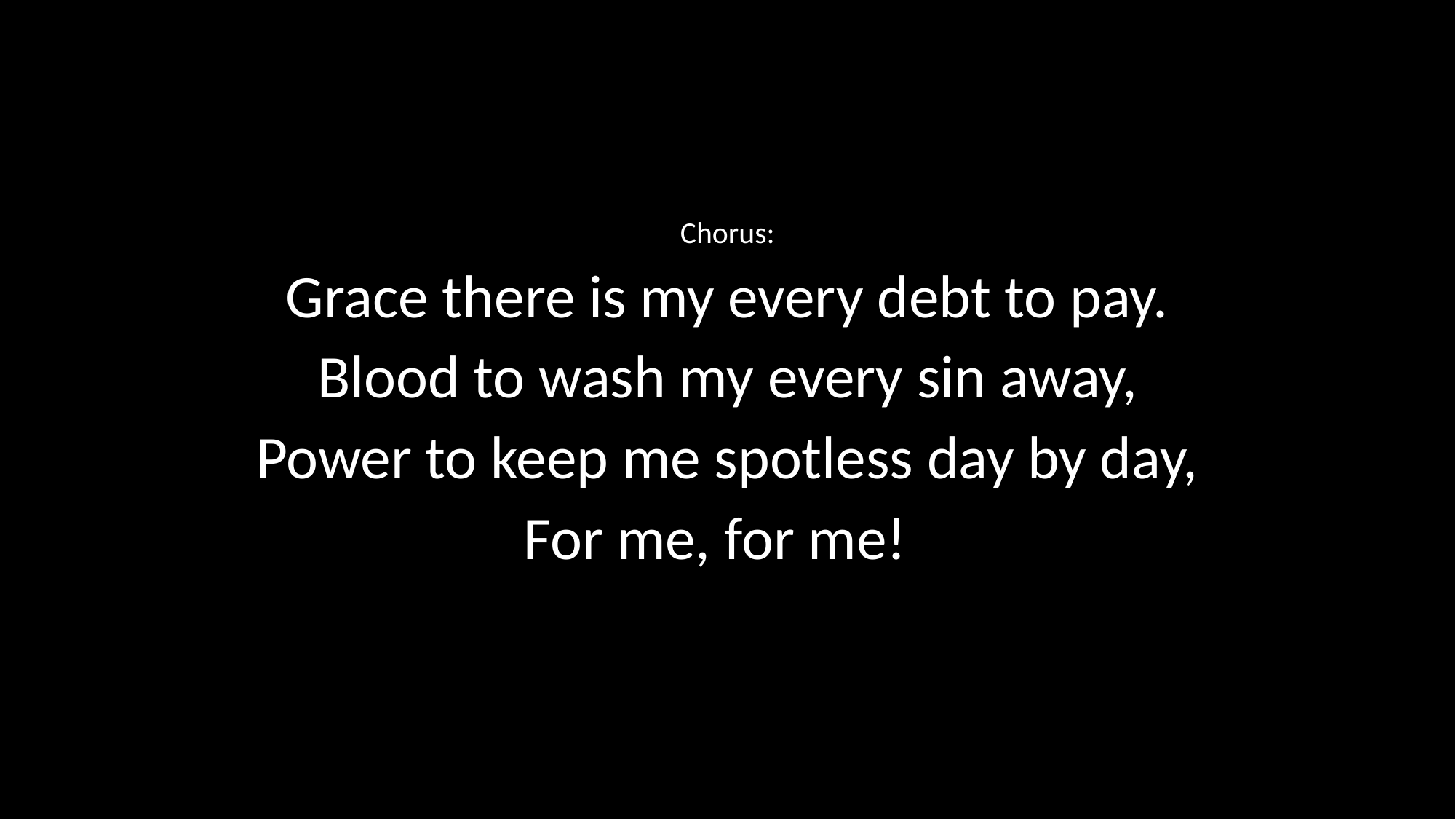

Chorus:
Grace there is my every debt to pay.
Blood to wash my every sin away,
Power to keep me spotless day by day,
For me, for me!